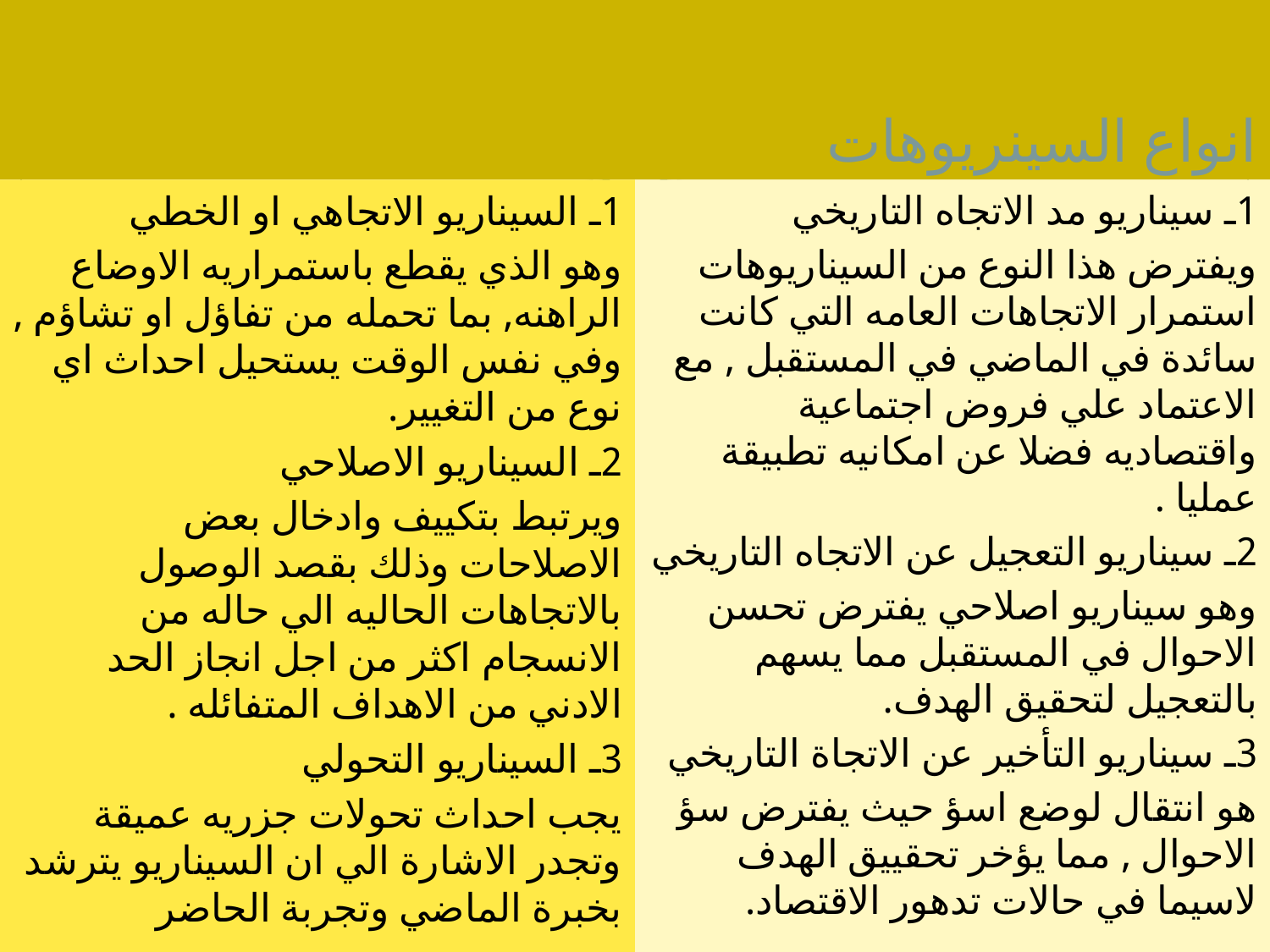

# انواع السينريوهات
1ـ السيناريو الاتجاهي او الخطي
وهو الذي يقطع باستمراريه الاوضاع الراهنه, بما تحمله من تفاؤل او تشاؤم , وفي نفس الوقت يستحيل احداث اي نوع من التغيير.
2ـ السيناريو الاصلاحي
ويرتبط بتكييف وادخال بعض الاصلاحات وذلك بقصد الوصول بالاتجاهات الحاليه الي حاله من الانسجام اكثر من اجل انجاز الحد الادني من الاهداف المتفائله .
3ـ السيناريو التحولي
يجب احداث تحولات جزريه عميقة وتجدر الاشارة الي ان السيناريو يترشد بخبرة الماضي وتجربة الحاضر

1ـ سيناريو مد الاتجاه التاريخي
ويفترض هذا النوع من السيناريوهات استمرار الاتجاهات العامه التي كانت سائدة في الماضي في المستقبل , مع الاعتماد علي فروض اجتماعية واقتصاديه فضلا عن امكانيه تطبيقة عمليا .
2ـ سيناريو التعجيل عن الاتجاه التاريخي
وهو سيناريو اصلاحي يفترض تحسن الاحوال في المستقبل مما يسهم بالتعجيل لتحقيق الهدف.
3ـ سيناريو التأخير عن الاتجاة التاريخي
هو انتقال لوضع اسؤ حيث يفترض سؤ الاحوال , مما يؤخر تحقييق الهدف لاسيما في حالات تدهور الاقتصاد.